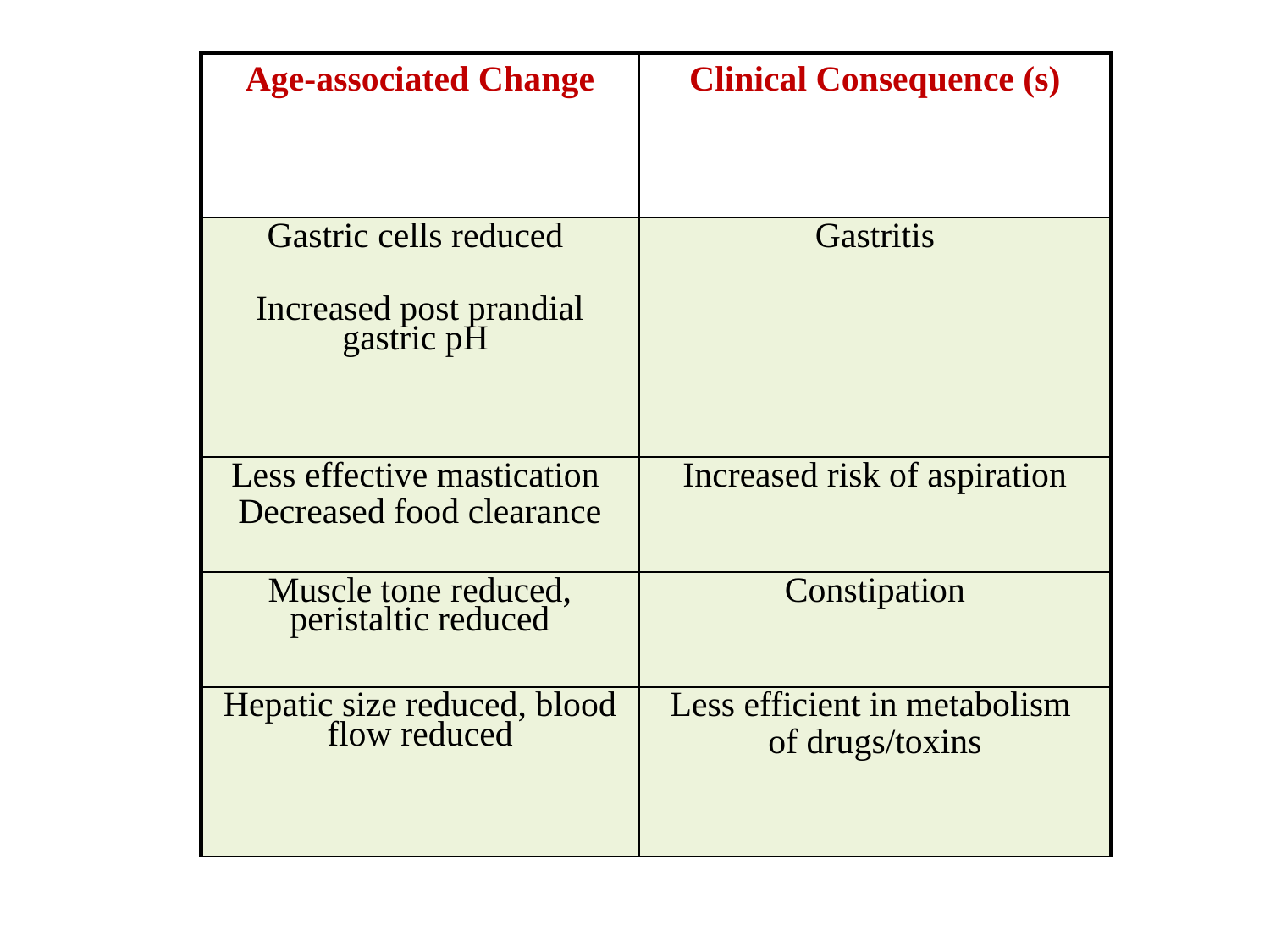

| Age-associated Change | Clinical Consequence (s) |
| --- | --- |
| Gastric cells reduced Increased post prandial gastric pH | Gastritis |
| Less effective mastication Decreased food clearance | Increased risk of aspiration |
| Muscle tone reduced, peristaltic reduced | Constipation |
| Hepatic size reduced, blood flow reduced | Less efficient in metabolism of drugs/toxins |